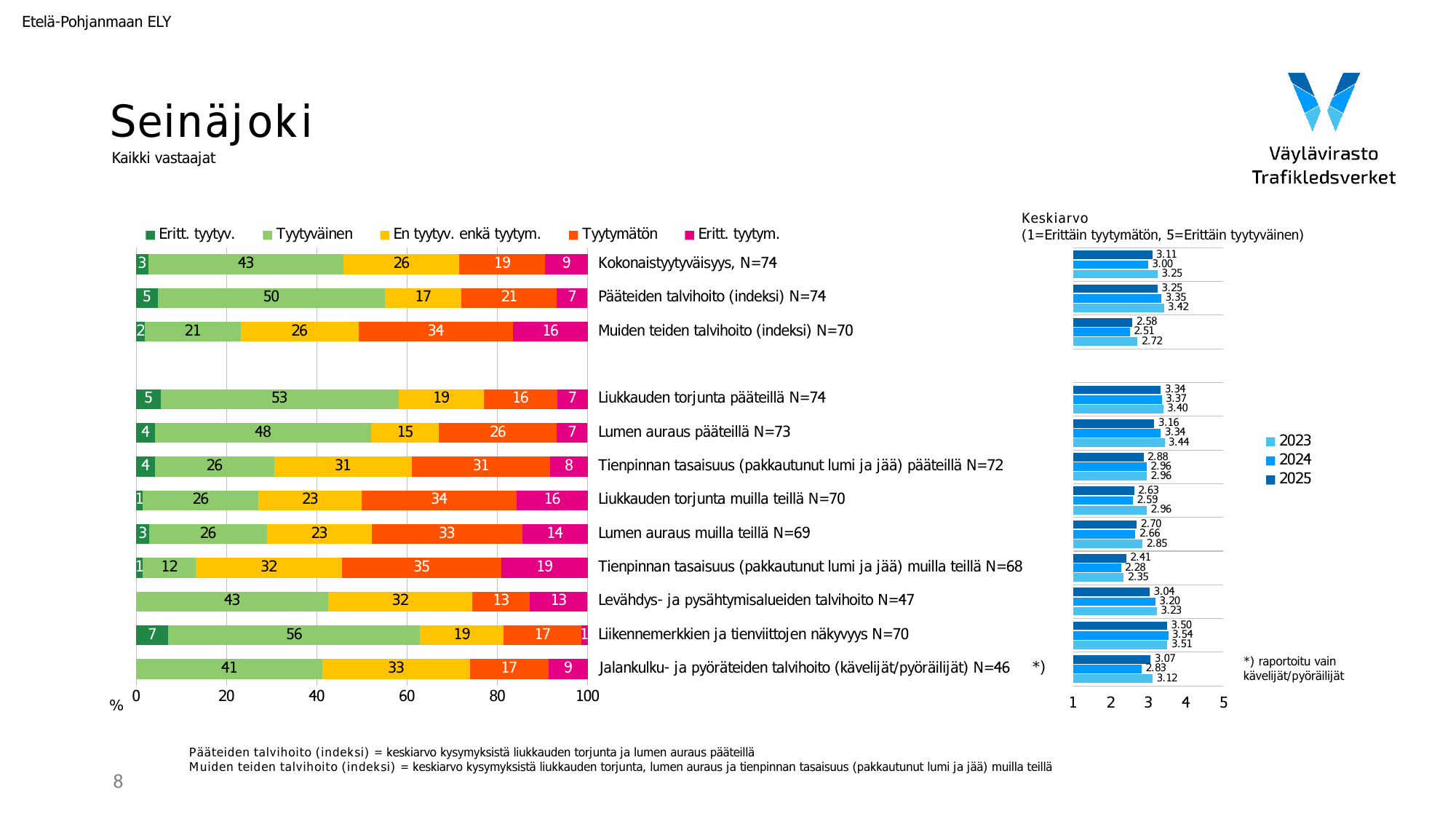

Etelä-Pohjanmaan ELY
# Seinäjoki
Kaikki vastaajat
Keskiarvo
(1=Erittäin tyytymätön, 5=Erittäin tyytyväinen)

### Chart

| Category | Eritt. tyytyv. | Tyytyväinen | En tyytyv. enkä tyytym. | Tyytymätön | Eritt. tyytym. |
|---|---|---|---|---|---|
| Kokonaistyytyväisyys, N=74 | 2.702703 | 43.243243 | 25.675676 | 18.918919 | 9.459459 |
| Pääteiden talvihoito (indeksi) N=74 | 4.757497 | 50.323954 | 16.993706 | 21.121806499999998 | 6.8030360000000005 |
| Muiden teiden talvihoito (indeksi) N=70 | 1.9325700000000001 | 21.188649666666667 | 26.132830000000002 | 34.30438833333333 | 16.441562333333334 |
|  | None | None | None | None | None |
| Liukkauden torjunta pääteillä N=74 | 5.405405 | 52.702703 | 18.918919 | 16.216216 | 6.756757 |
| Lumen auraus pääteillä N=73 | 4.109589 | 47.945205 | 15.068493 | 26.027397 | 6.849315 |
| Tienpinnan tasaisuus (pakkautunut lumi ja jää) pääteillä N=72 | 4.166667 | 26.388889 | 30.555556 | 30.555556 | 8.333333 |
| Liukkauden torjunta muilla teillä N=70 | 1.428571 | 25.714286 | 22.857143 | 34.285714 | 15.714286 |
| Lumen auraus muilla teillä N=69 | 2.898551 | 26.086957 | 23.188406 | 33.333333 | 14.492754 |
| Tienpinnan tasaisuus (pakkautunut lumi ja jää) muilla teillä N=68 | 1.470588 | 11.764706 | 32.352941 | 35.294118 | 19.117647 |
| Levähdys- ja pysähtymisalueiden talvihoito N=47 | None | 42.553191 | 31.914894 | 12.765957 | 12.765957 |
| Liikennemerkkien ja tienviittojen näkyvyys N=70 | 7.142857 | 55.714286 | 18.571429 | 17.142857 | 1.428571 |
| Jalankulku- ja pyöräteiden talvihoito (kävelijät/pyöräilijät) N=46 | None | 41.304348 | 32.608696 | 17.391304 | 8.695652 |

### Chart

| Category | 2025 | 2024 | 2023 |
|---|---|---|---|
*) raportoitu vain
kävelijät/pyöräilijät
*)
%
Pääteiden talvihoito (indeksi) = keskiarvo kysymyksistä liukkauden torjunta ja lumen auraus pääteillä
Muiden teiden talvihoito (indeksi) = keskiarvo kysymyksistä liukkauden torjunta, lumen auraus ja tienpinnan tasaisuus (pakkautunut lumi ja jää) muilla teillä

8